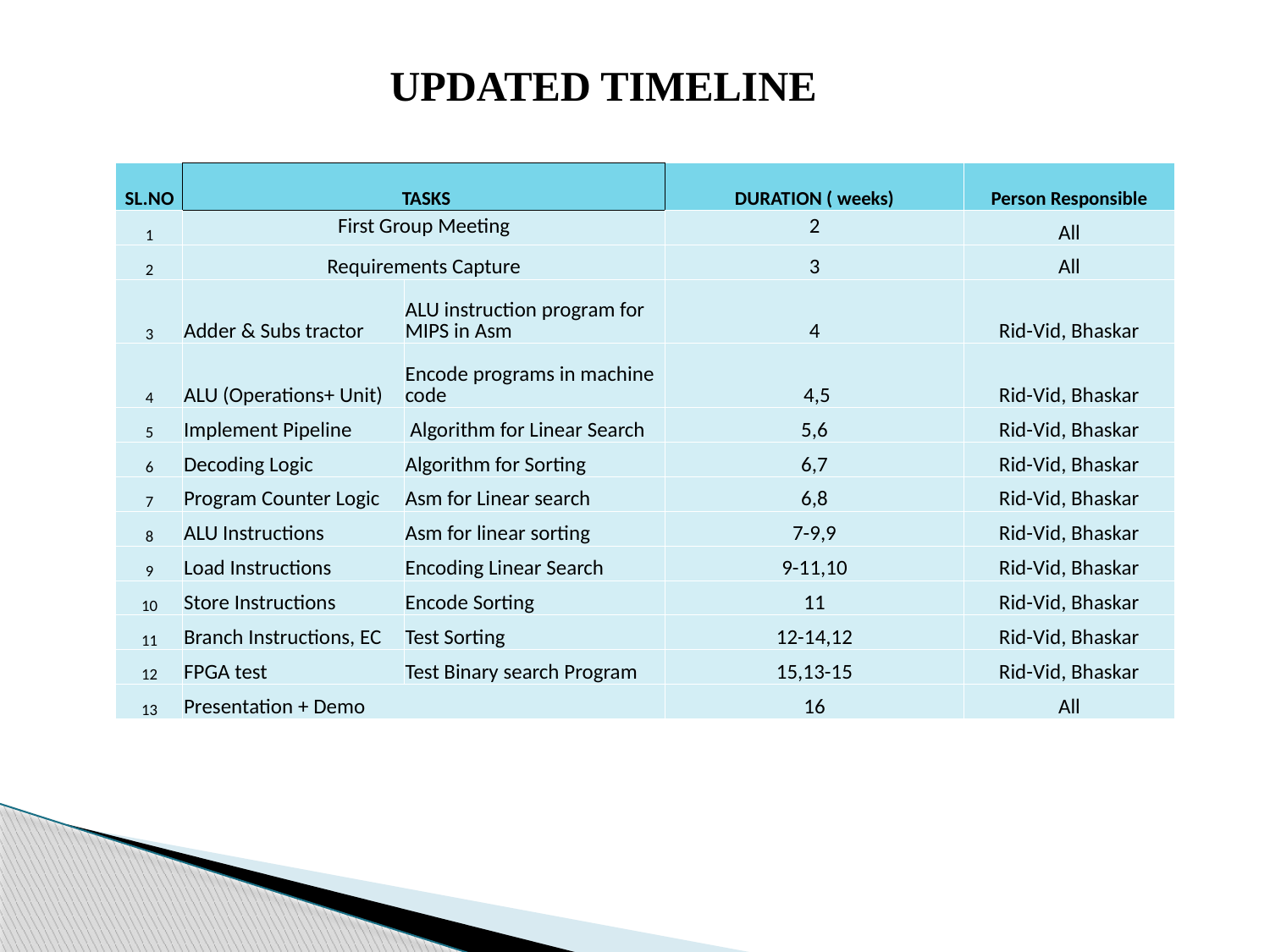

UPDATED TIMELINE
|  |  |  |  |  |
| --- | --- | --- | --- | --- |
| SL.NO | TASKS |  | DURATION ( weeks) | Person Responsible |
| 1 | First Group Meeting |  | 2 | All |
| 2 | Requirements Capture |  | 3 | All |
| 3 | Adder & Subs tractor | ALU instruction program for MIPS in Asm | 4 | Rid-Vid, Bhaskar |
| 4 | ALU (Operations+ Unit) | Encode programs in machine code | 4,5 | Rid-Vid, Bhaskar |
| 5 | Implement Pipeline | Algorithm for Linear Search | 5,6 | Rid-Vid, Bhaskar |
| 6 | Decoding Logic | Algorithm for Sorting | 6,7 | Rid-Vid, Bhaskar |
| 7 | Program Counter Logic | Asm for Linear search | 6,8 | Rid-Vid, Bhaskar |
| 8 | ALU Instructions | Asm for linear sorting | 7-9,9 | Rid-Vid, Bhaskar |
| 9 | Load Instructions | Encoding Linear Search | 9-11,10 | Rid-Vid, Bhaskar |
| 10 | Store Instructions | Encode Sorting | 11 | Rid-Vid, Bhaskar |
| 11 | Branch Instructions, EC | Test Sorting | 12-14,12 | Rid-Vid, Bhaskar |
| 12 | FPGA test | Test Binary search Program | 15,13-15 | Rid-Vid, Bhaskar |
| 13 | Presentation + Demo |  | 16 | All |